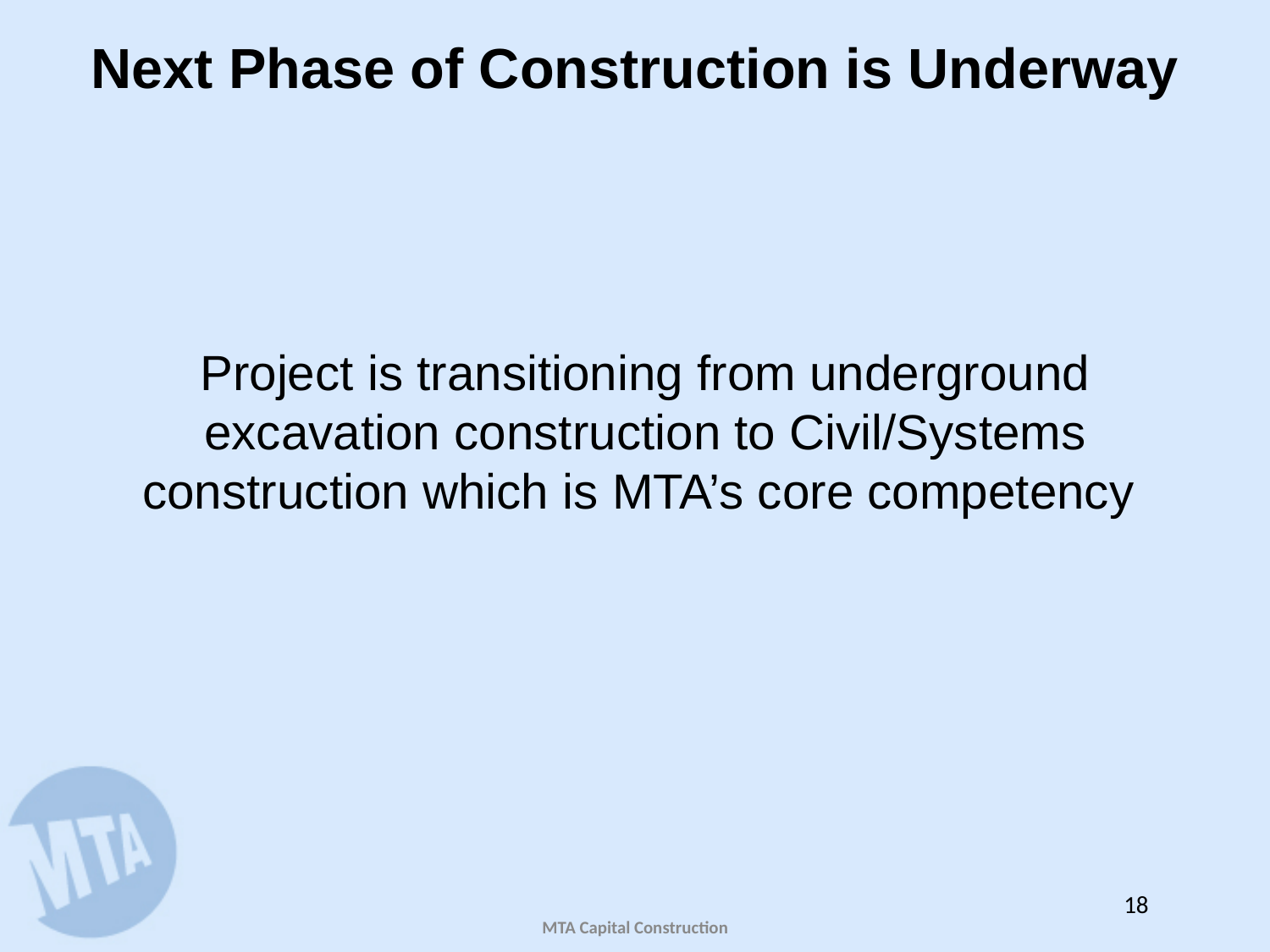

# Next Phase of Construction is Underway

Project is transitioning from underground excavation construction to Civil/Systems construction which is MTA’s core competency
18